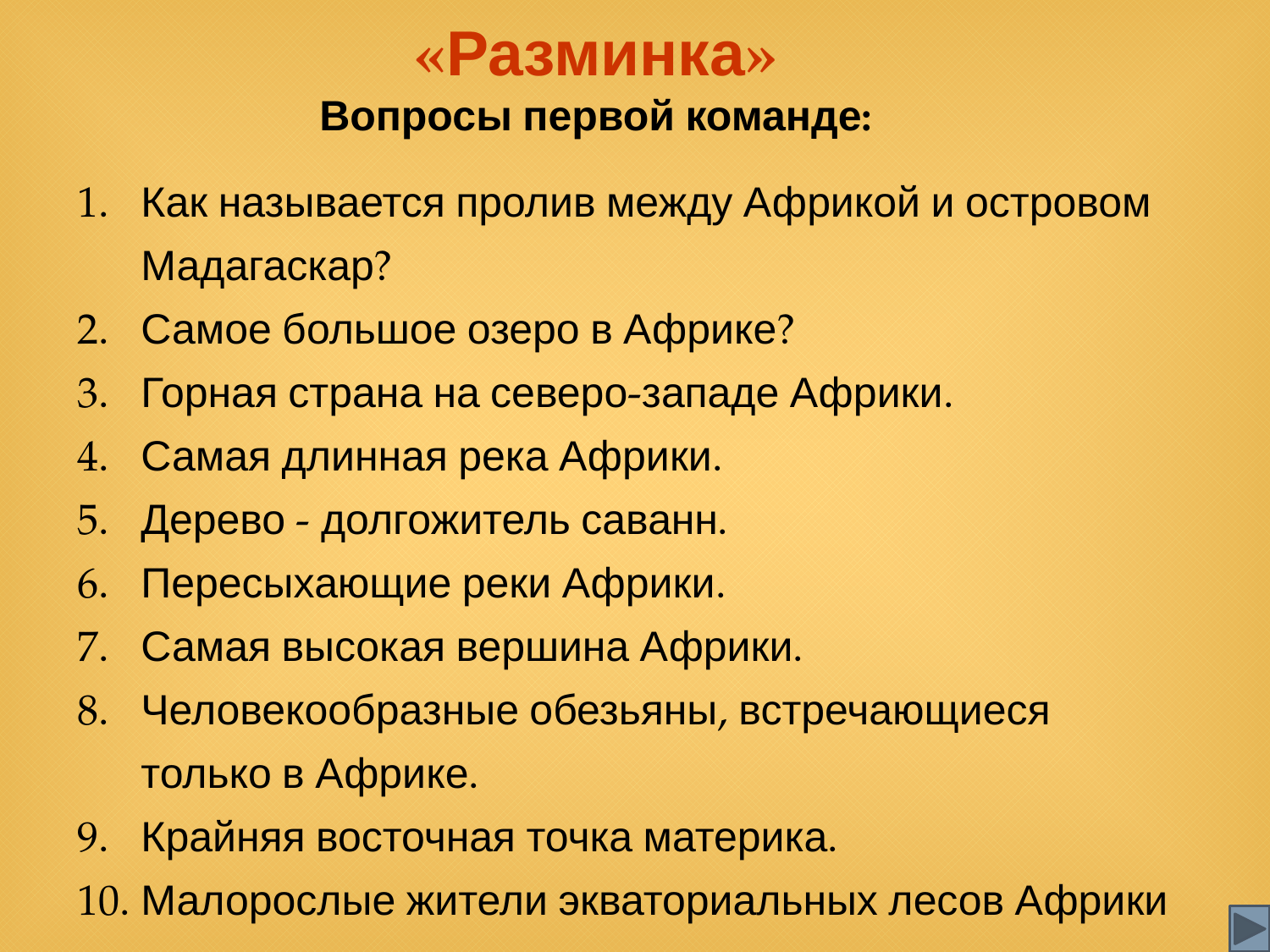

«Разминка»
Вопросы первой команде:

Как называется пролив между Африкой и островом Мадагаскар?
Самое большое озеро в Африке?
Горная страна на северо-западе Африки.
Самая длинная река Африки.
Дерево - долгожитель саванн.
Пересыхающие реки Африки.
Самая высокая вершина Африки.
Человекообразные обезьяны, встречающиеся только в Африке.
Крайняя восточная точка материка.
Малорослые жители экваториальных лесов Африки